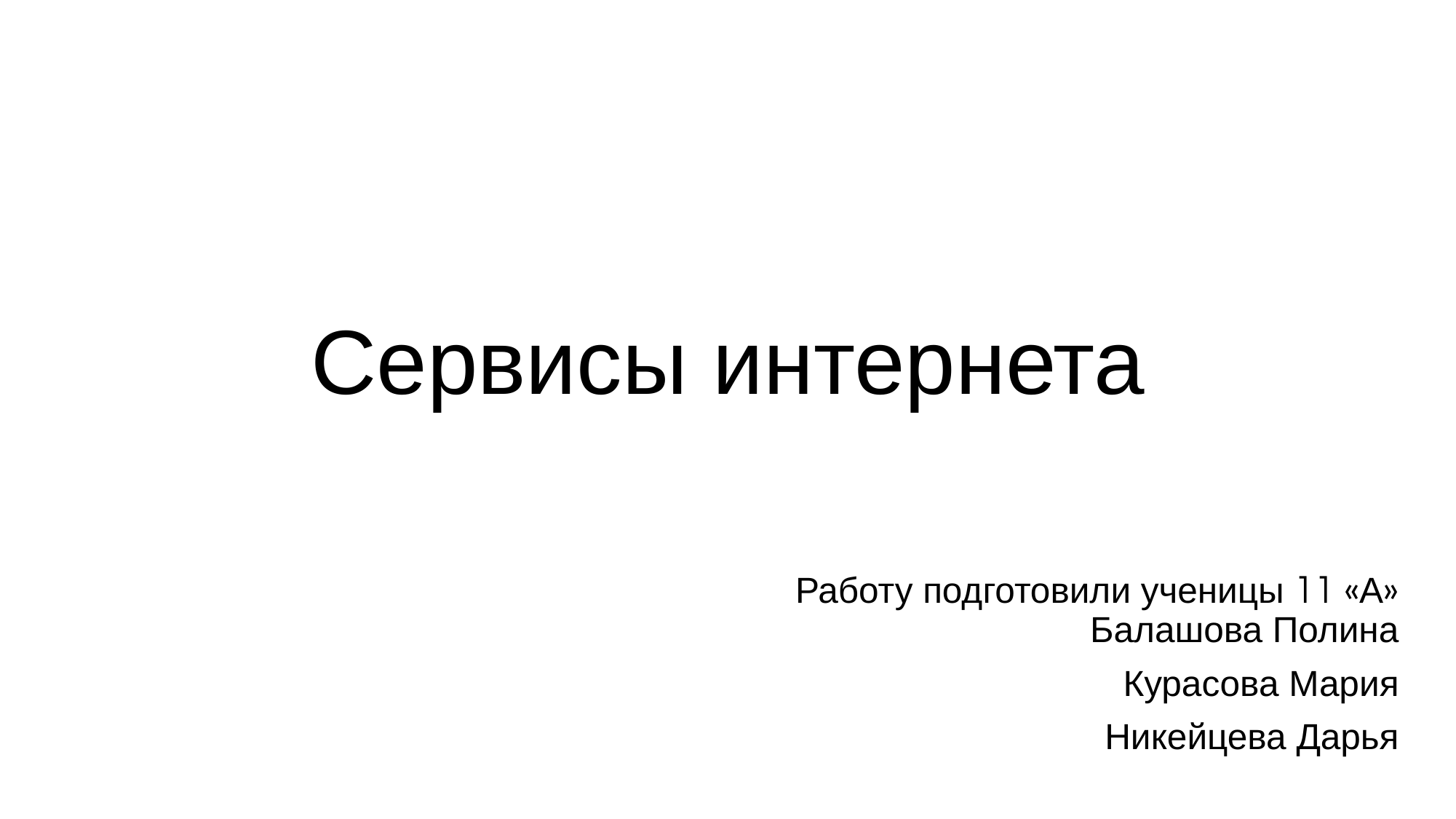

# Сервисы интернета
Работу подготовили ученицы 11 «А»
Балашова Полина
Курасова Мария
Никейцева Дарья